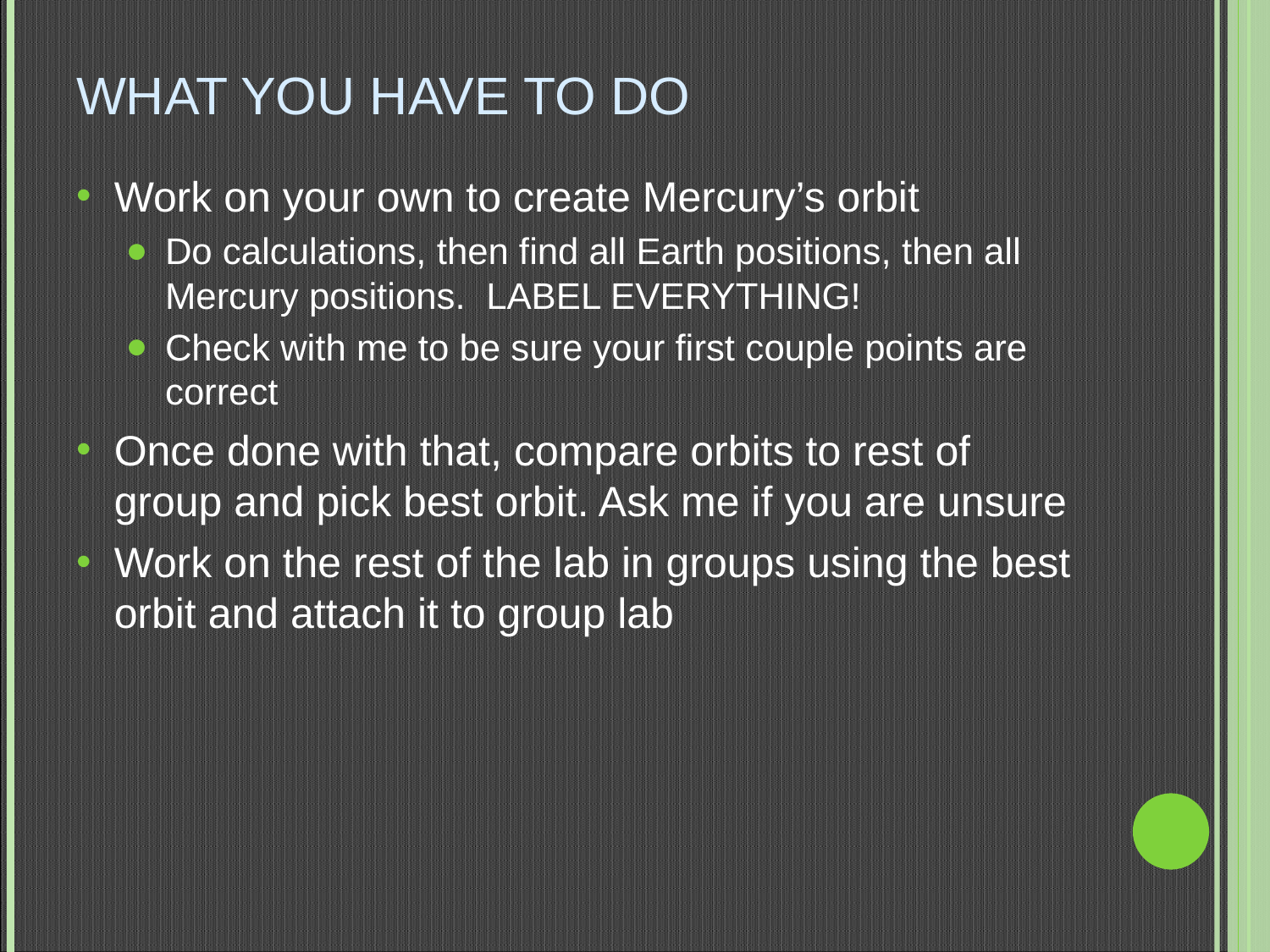

# WHAT YOU HAVE TO DO
Work on your own to create Mercury’s orbit
Do calculations, then find all Earth positions, then all Mercury positions.  LABEL EVERYTHING!
Check with me to be sure your first couple points are correct
Once done with that, compare orbits to rest of group and pick best orbit. Ask me if you are unsure
Work on the rest of the lab in groups using the best orbit and attach it to group lab